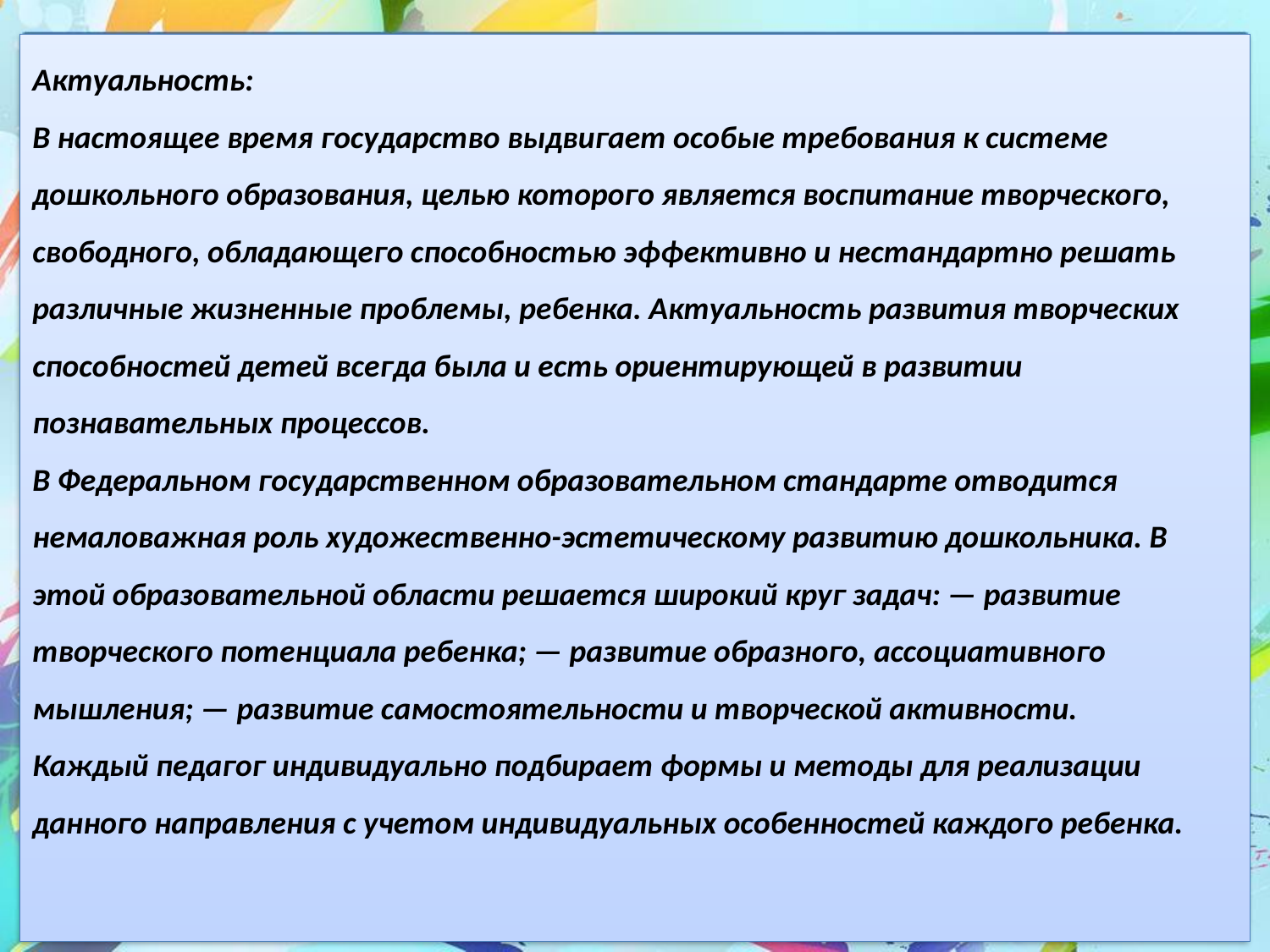

Актуальность:
В настоящее время государство выдвигает особые требования к системе дошкольного образования, целью которого является воспитание творческого, свободного, обладающего способностью эффективно и нестандартно решать различные жизненные проблемы, ребенка. Актуальность развития творческих способностей детей всегда была и есть ориентирующей в развитии познавательных процессов.
В Федеральном государственном образовательном стандарте отводится немаловажная роль художественно-эстетическому развитию дошкольника. В этой образовательной области решается широкий круг задач: — развитие творческого потенциала ребенка; — развитие образного, ассоциативного мышления; — развитие самостоятельности и творческой активности.
Каждый педагог индивидуально подбирает формы и методы для реализации данного направления с учетом индивидуальных особенностей каждого ребенка.